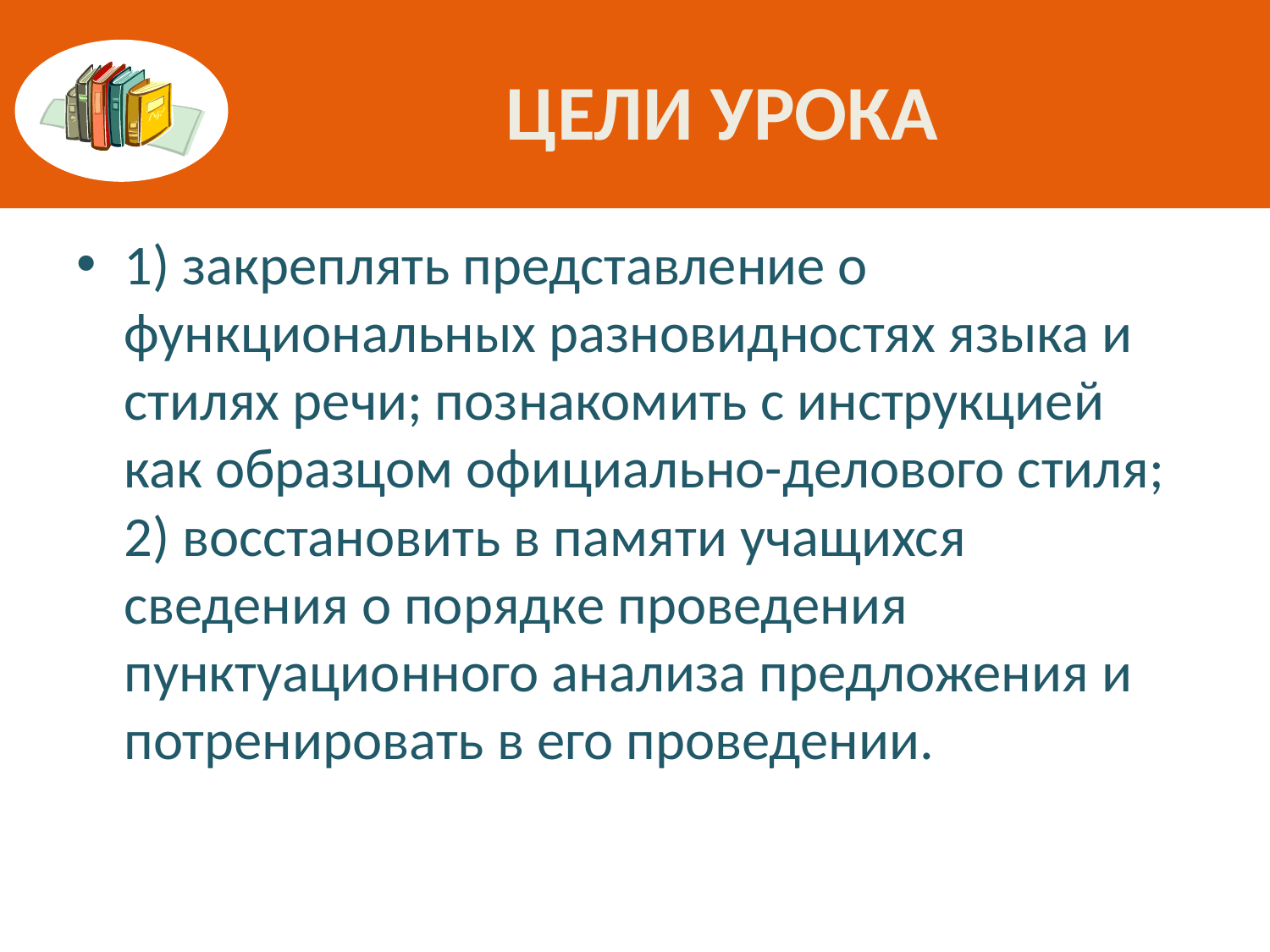

# Цели урока
1) закреплять представление о функциональных разновидностях языка и стилях речи; познакомить с инструкцией как образцом официально-делового стиля; 2) восстановить в памяти учащихся сведения о порядке проведения пунктуационного анализа предложения и потренировать в его проведении.